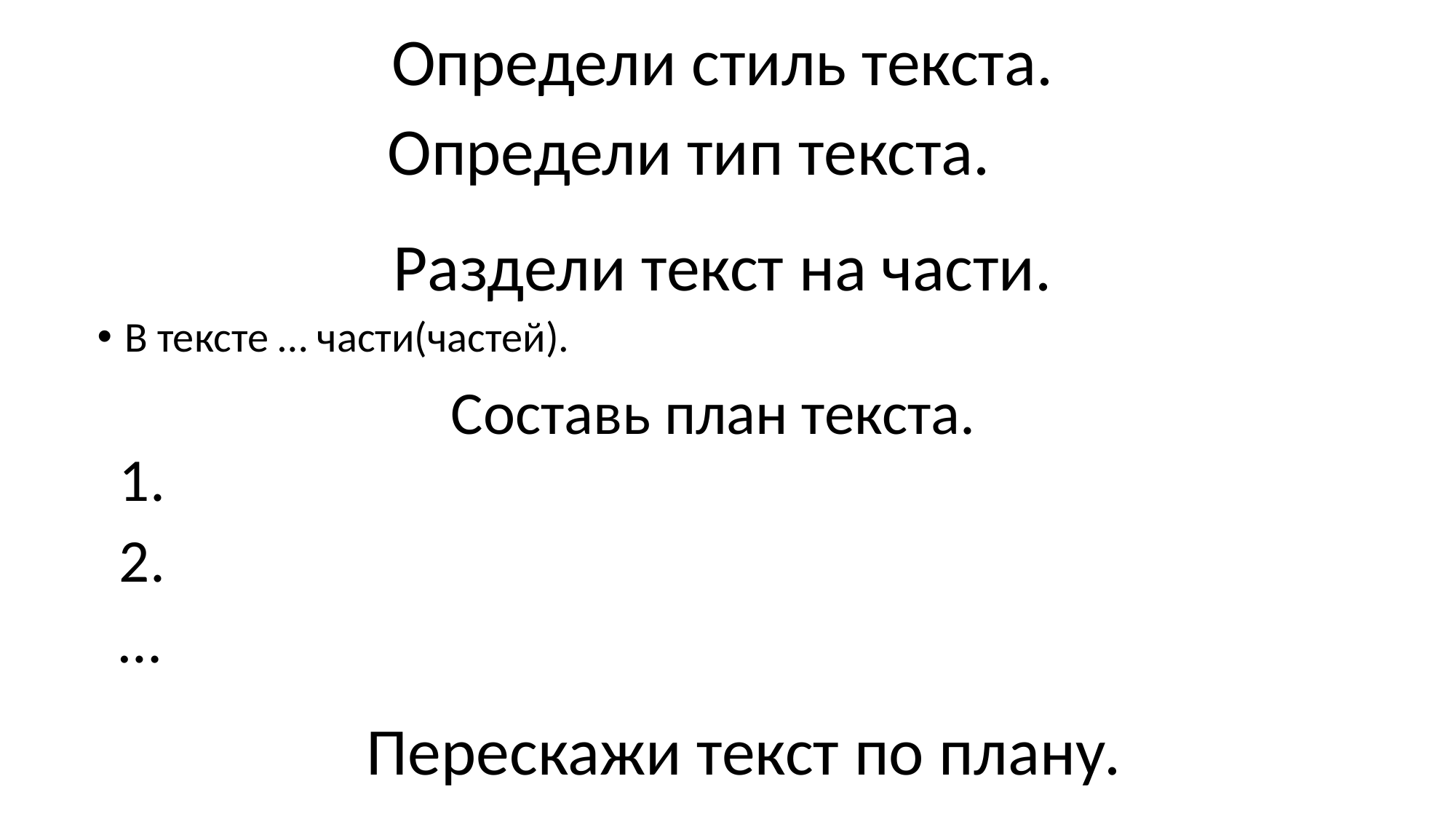

Определи стиль текста.
Определи тип текста.
# Раздели текст на части.
В тексте … части(частей).
Составь план текста.
1.
2.
…
Перескажи текст по плану.